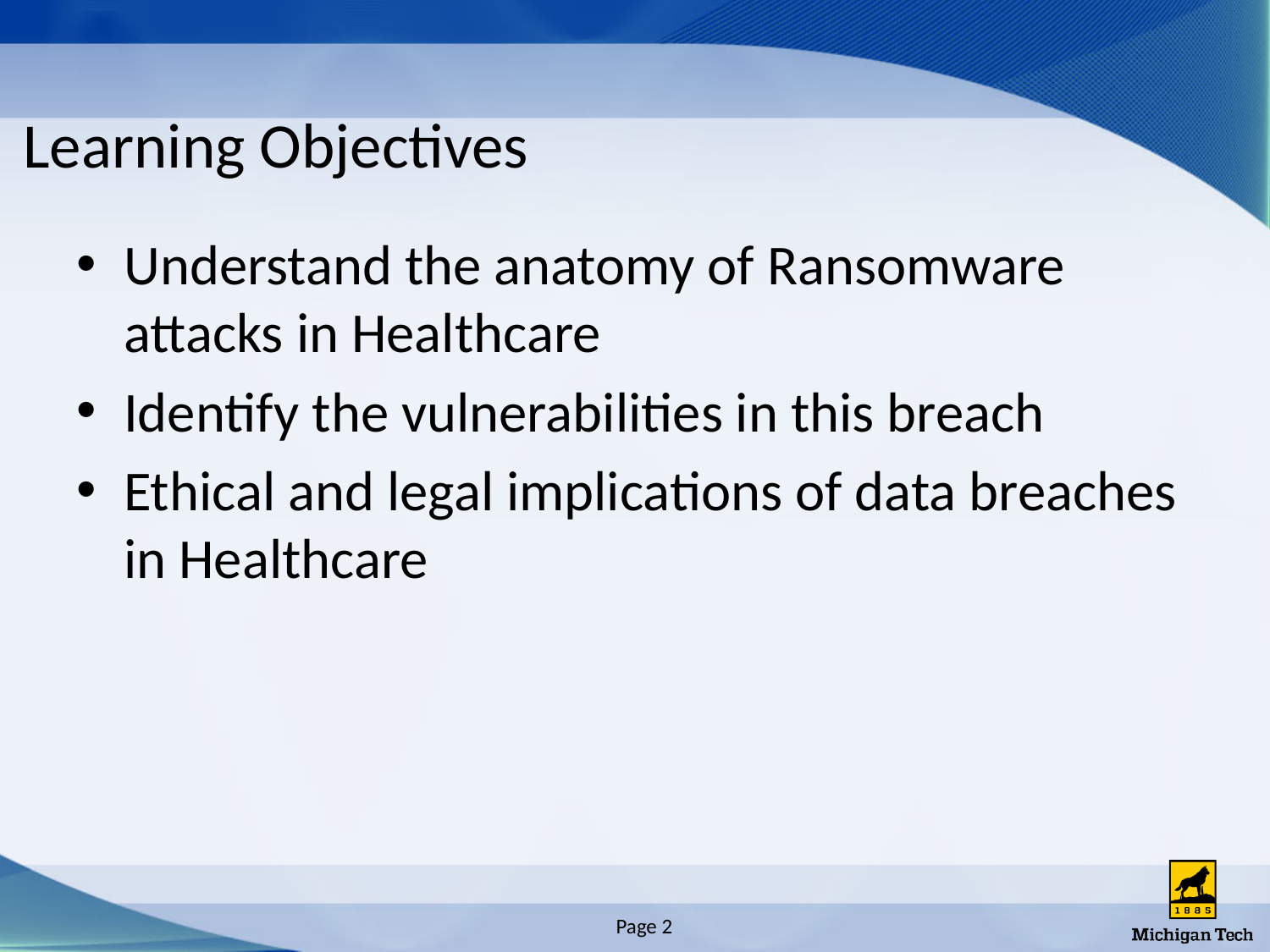

# Learning Objectives
Understand the anatomy of Ransomware attacks in Healthcare
Identify the vulnerabilities in this breach
Ethical and legal implications of data breaches in Healthcare